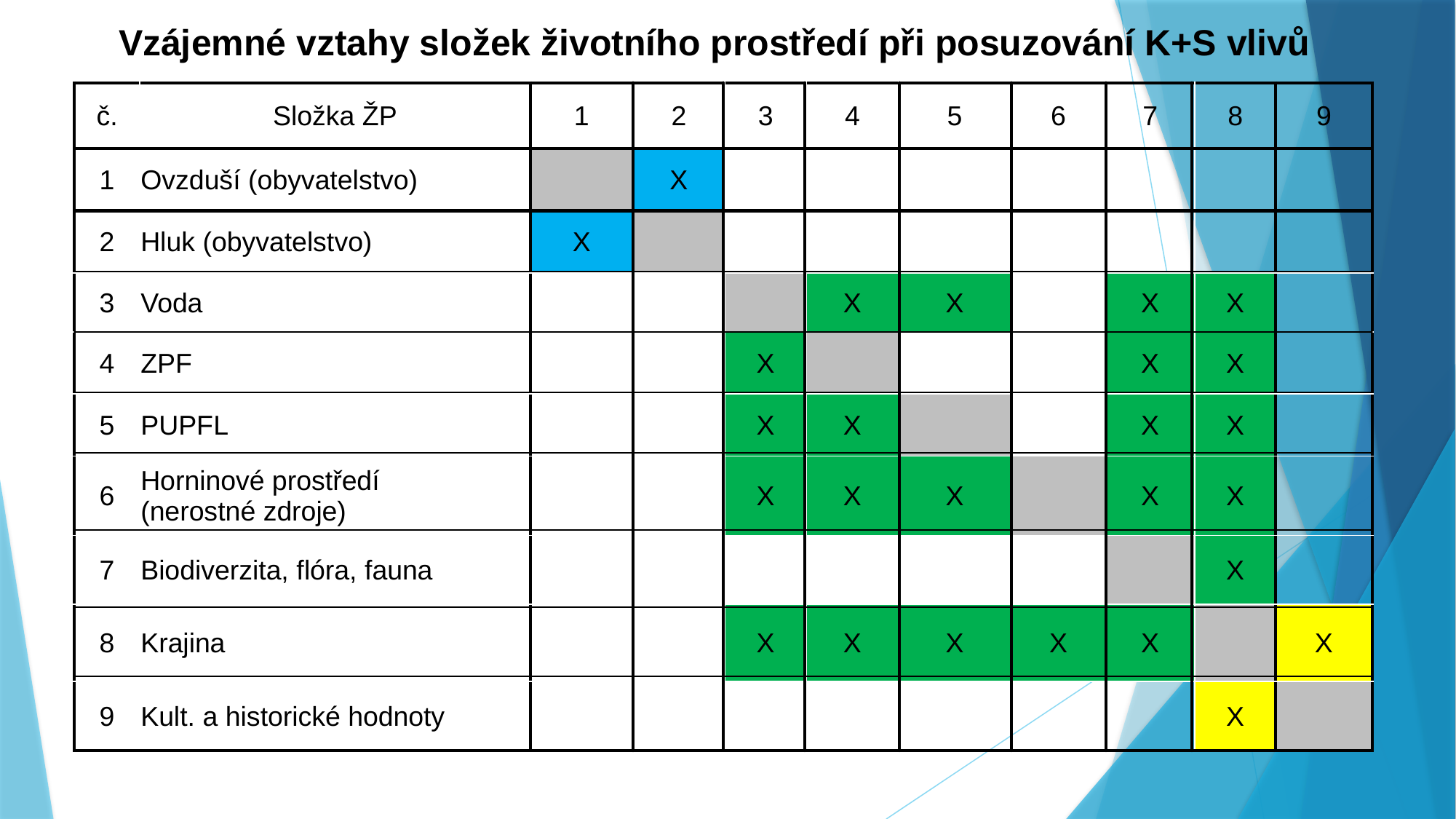

# Vzájemné vztahy složek životního prostředí při posuzování K+S vlivů
| č. | Složka ŽP | 1 | 2 | 3 | 4 | 5 | 6 | 7 | 8 | 9 |
| --- | --- | --- | --- | --- | --- | --- | --- | --- | --- | --- |
| 1 | Ovzduší (obyvatelstvo) |  | X |  |  |  |  |  |  |  |
| 2 | Hluk (obyvatelstvo) | X |  |  |  |  |  |  |  |  |
| 3 | Voda |  |  |  | X | X |  | X | X |  |
| 4 | ZPF |  |  | X |  |  |  | X | X |  |
| 5 | PUPFL |  |  | X | X |  |  | X | X |  |
| 6 | Horninové prostředí (nerostné zdroje) |  |  | X | X | X |  | X | X |  |
| 7 | Biodiverzita, flóra, fauna |  |  |  |  |  |  |  | X |  |
| 8 | Krajina |  |  | X | X | X | X | X |  | X |
| 9 | Kult. a historické hodnoty |  |  |  |  |  |  |  | X |  |